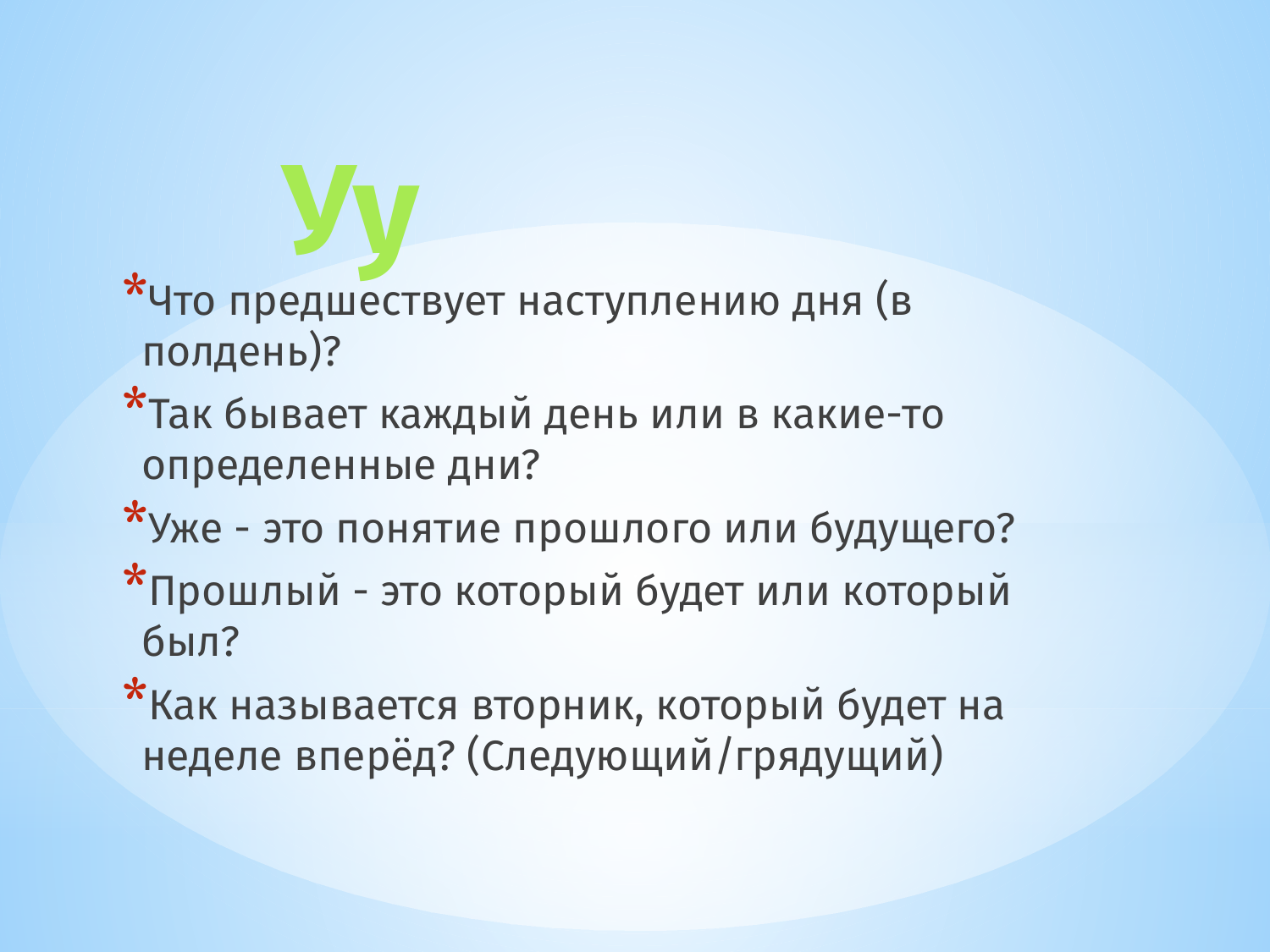

# Уу
Что предшествует наступлению дня (в полдень)?
Так бывает каждый день или в какие-то определенные дни?
Уже - это понятие прошлого или будущего?
Прошлый - это который будет или который был?
Как называется вторник, который будет на неделе вперёд? (Следующий/грядущий)